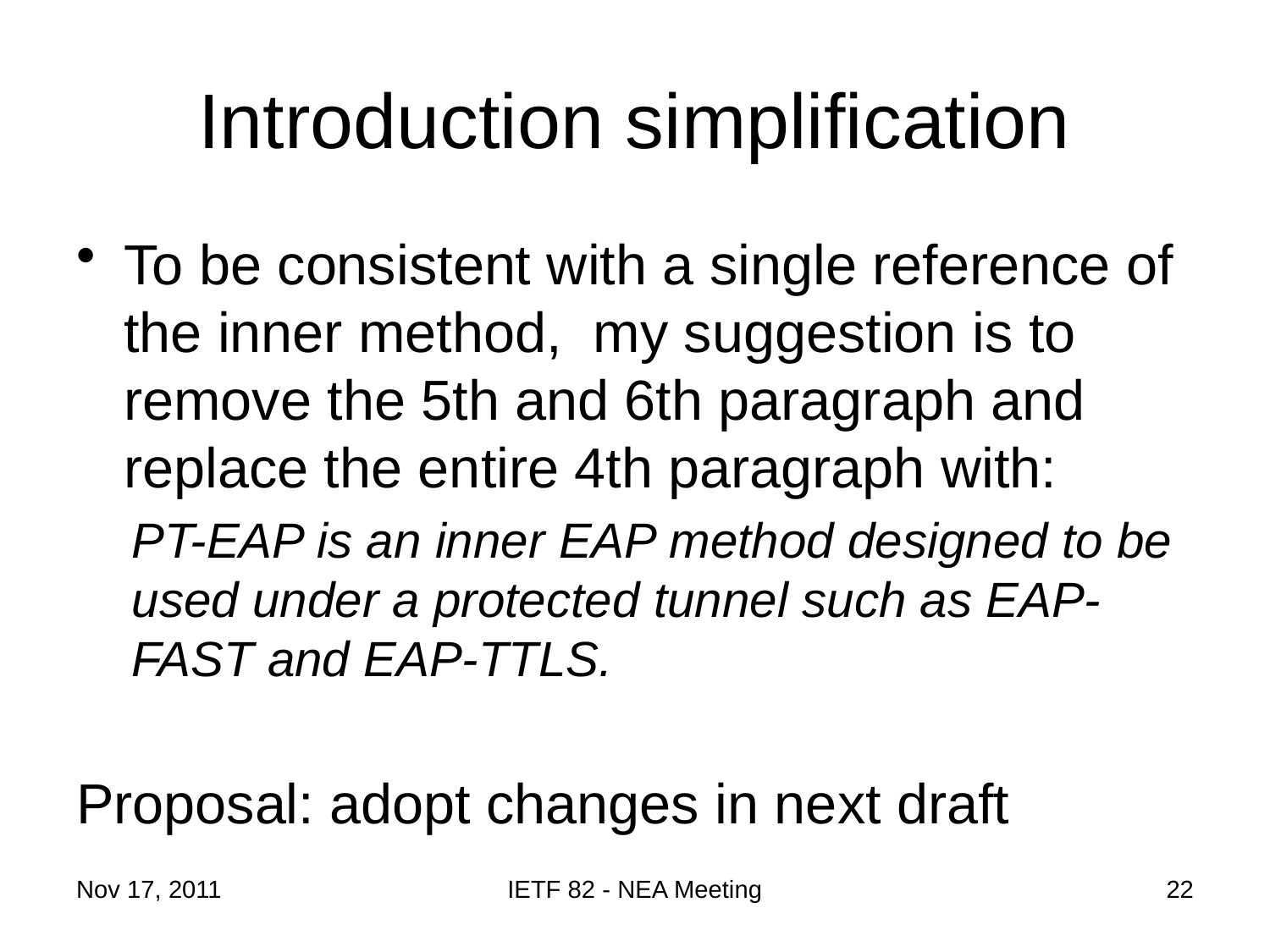

# Introduction simplification
To be consistent with a single reference of the inner method,  my suggestion is to remove the 5th and 6th paragraph and replace the entire 4th paragraph with:
PT-EAP is an inner EAP method designed to be used under a protected tunnel such as EAP-FAST and EAP-TTLS.

Proposal: adopt changes in next draft
Nov 17, 2011
IETF 82 - NEA Meeting
22